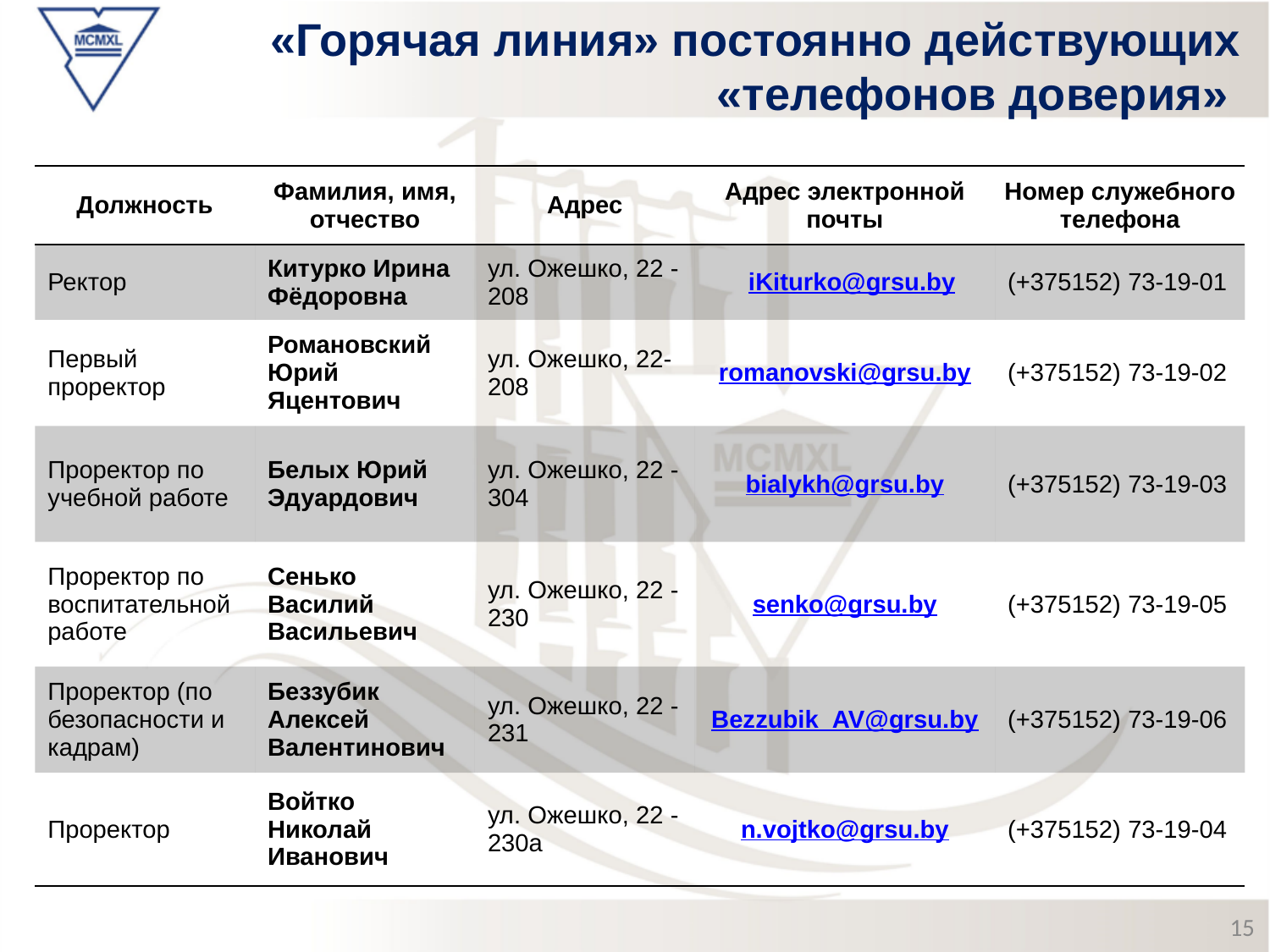

# «Горячая линия» постоянно действующих «телефонов доверия»
| Должность | Фамилия, имя, отчество | Адрес | Адрес электронной почты | Номер служебного телефона |
| --- | --- | --- | --- | --- |
| Ректор | Китурко Ирина Фёдоровна | ул. Ожешко, 22 - 208 | iKiturko@grsu.by | (+375152) 73-19-01 |
| Первый проректор | Романовский Юрий Яцентович | ул. Ожешко, 22-208 | romanovski@grsu.by | (+375152) 73-19-02 |
| Проректор по учебной работе | Белых Юрий Эдуардович | ул. Ожешко, 22 - 304 | bialykh@grsu.by | (+375152) 73-19-03 |
| Проректор по воспитательной работе | Сенько Василий Васильевич | ул. Ожешко, 22 - 230 | senko@grsu.by | (+375152) 73-19-05 |
| Проректор (по безопасности и кадрам) | Беззубик Алексей Валентинович | ул. Ожешко, 22 - 231 | Bezzubik\_AV@grsu.by | (+375152) 73-19-06 |
| Проректор | Войтко Николай Иванович | ул. Ожешко, 22 - 230а | n.vojtko@grsu.by | (+375152) 73-19-04 |
15